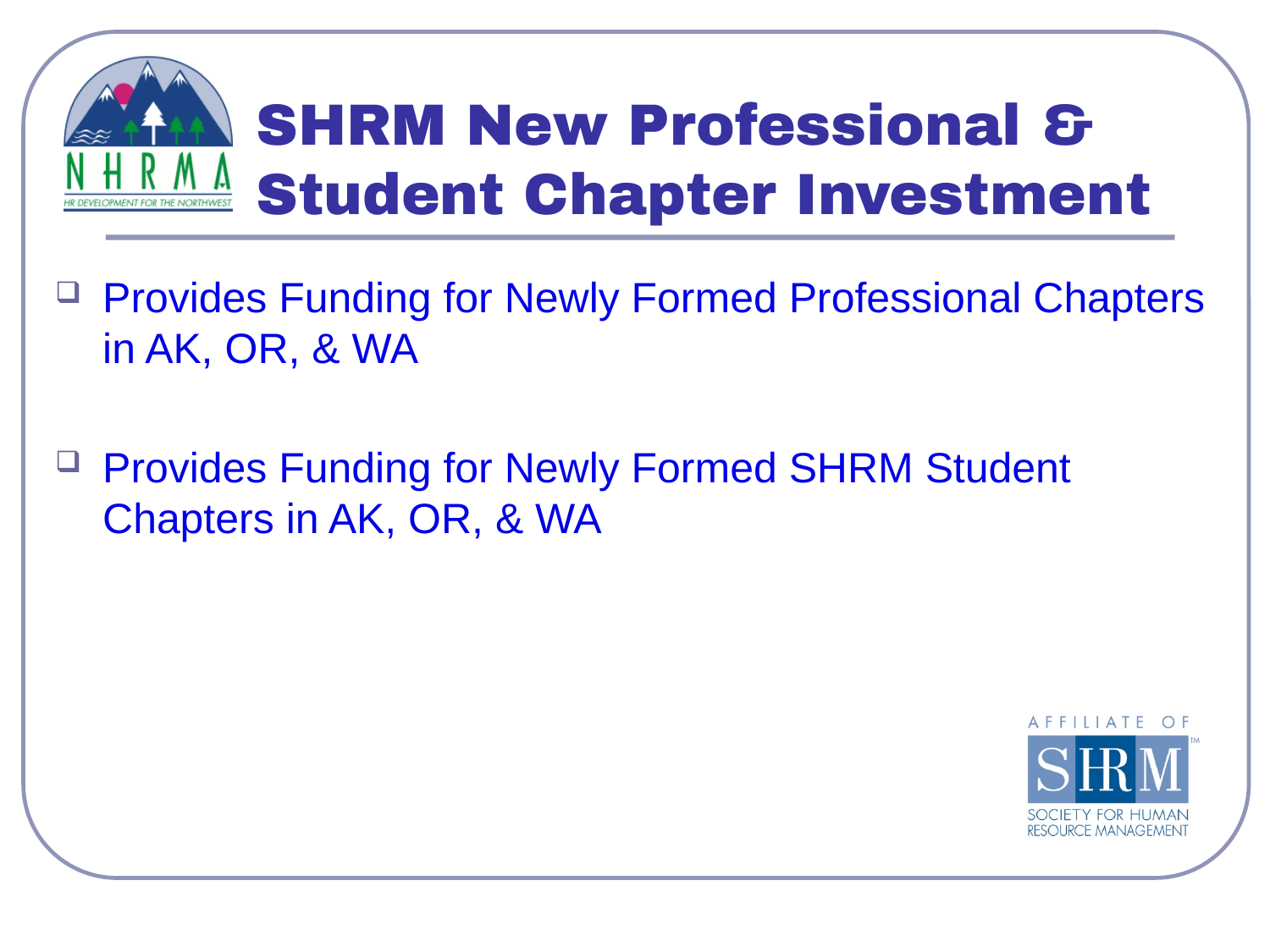

# SHRM New Professional & Student Chapter Investment
Provides Funding for Newly Formed Professional Chapters in AK, OR, & WA

Provides Funding for Newly Formed SHRM Student Chapters in AK, OR, & WA